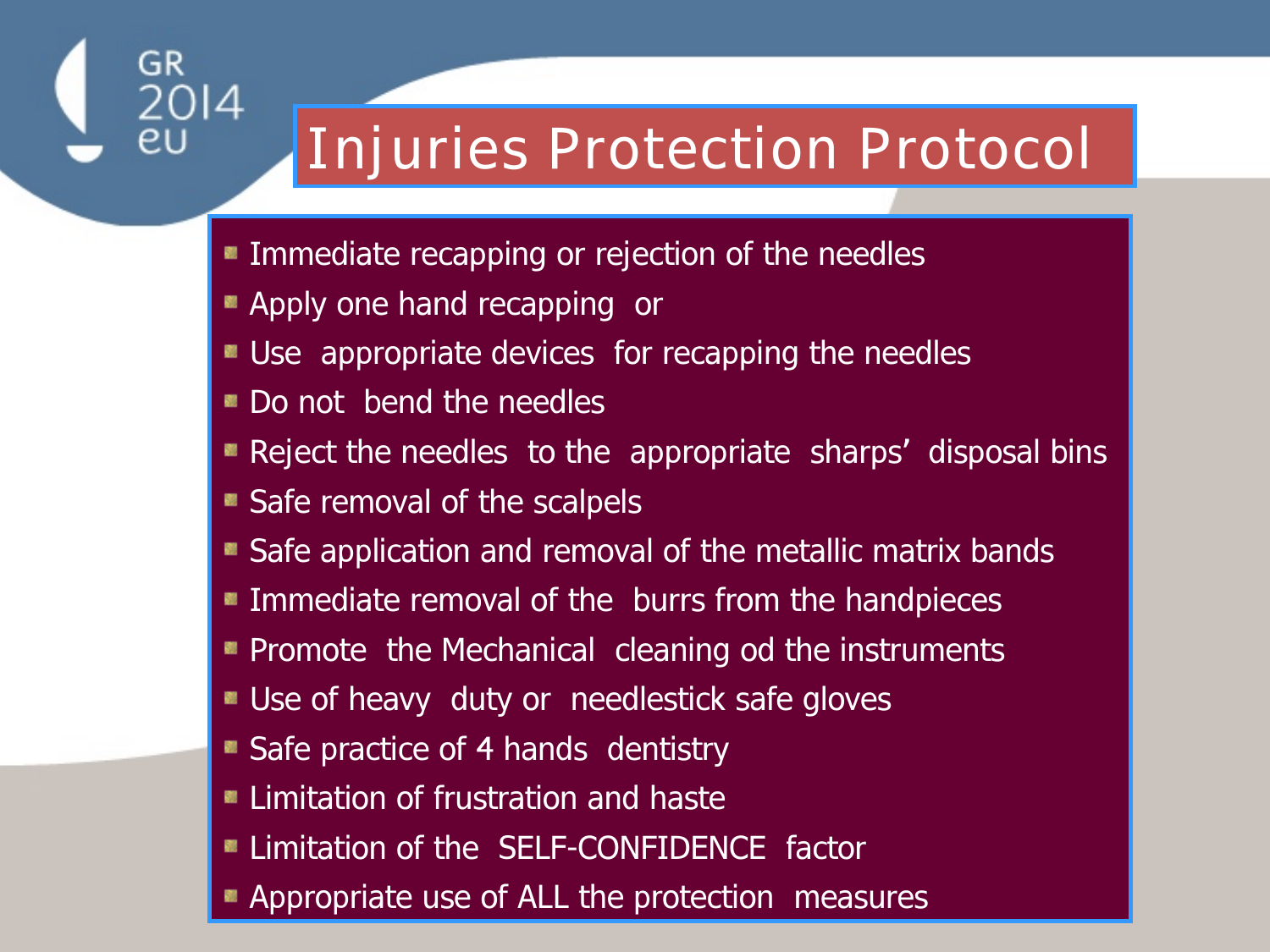

Injuries Protection Protocol
 Immediate recapping or rejection of the needles
 Apply one hand recapping  or
 Use  appropriate devices  for recapping the needles
 Do not  bend the needles
 Reject the needles  to the  appropriate  sharps’  disposal bins
 Safe removal of the scalpels
 Safe application and removal of the metallic matrix bands
 Immediate removal of the  burrs from the handpieces
 Promote  the Mechanical  cleaning od the instruments
 Use of heavy  duty or  needlestick safe gloves
 Safe practice of 4 hands  dentistry
 Limitation of frustration and haste
 Limitation of the  SELF-CONFIDENCE  factor
 Appropriate use of ALL the protection  measures